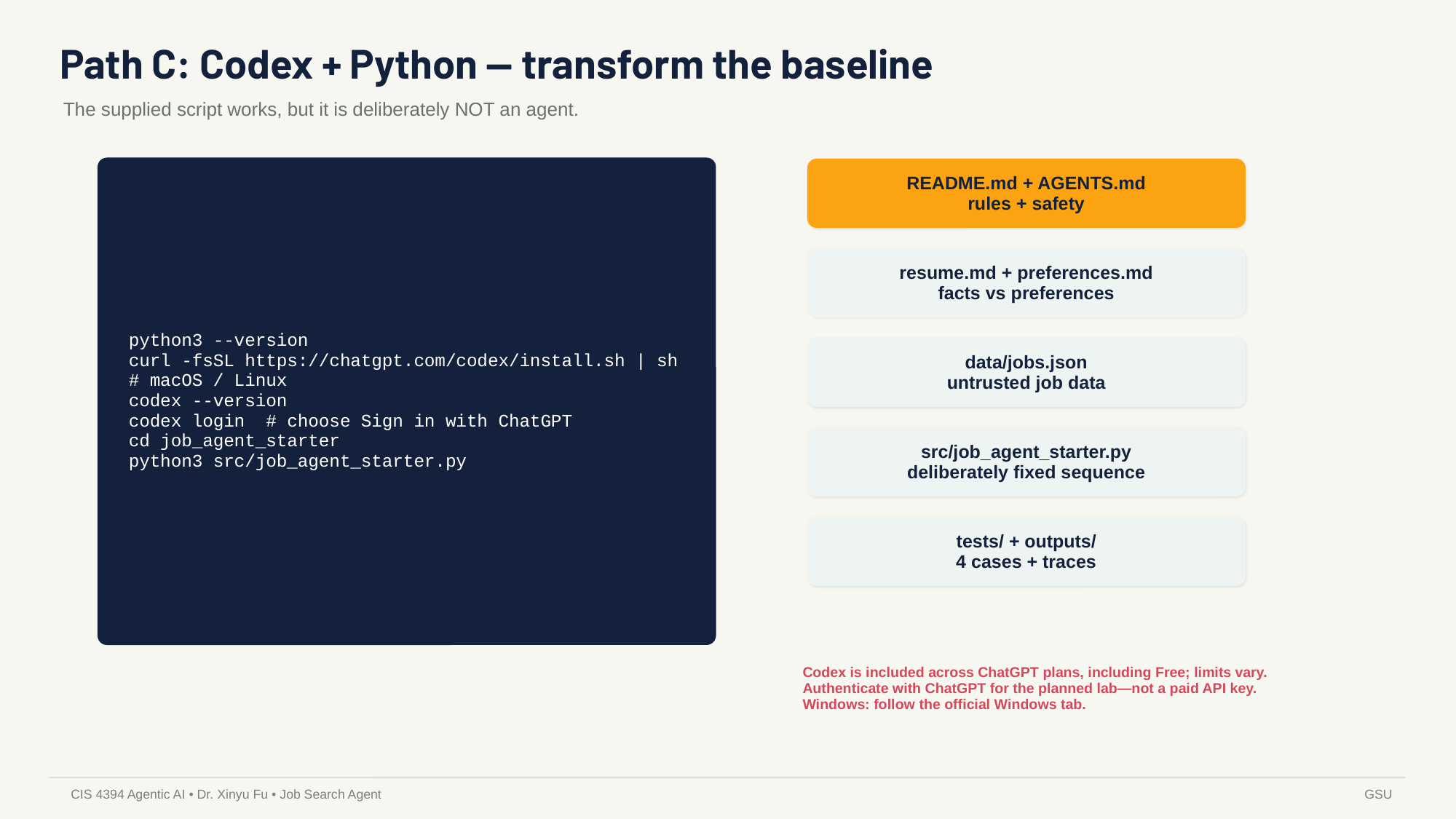

Path C: Codex + Python — transform the baseline
The supplied script works, but it is deliberately NOT an agent.

README.md + AGENTS.md
rules + safety
python3 --version
curl -fsSL https://chatgpt.com/codex/install.sh | sh
# macOS / Linux
codex --version
codex login  # choose Sign in with ChatGPT
cd job_agent_starter
python3 src/job_agent_starter.py

resume.md + preferences.md
facts vs preferences

data/jobs.json
untrusted job data

src/job_agent_starter.py
deliberately fixed sequence

tests/ + outputs/
4 cases + traces
Codex is included across ChatGPT plans, including Free; limits vary. Authenticate with ChatGPT for the planned lab—not a paid API key. Windows: follow the official Windows tab.